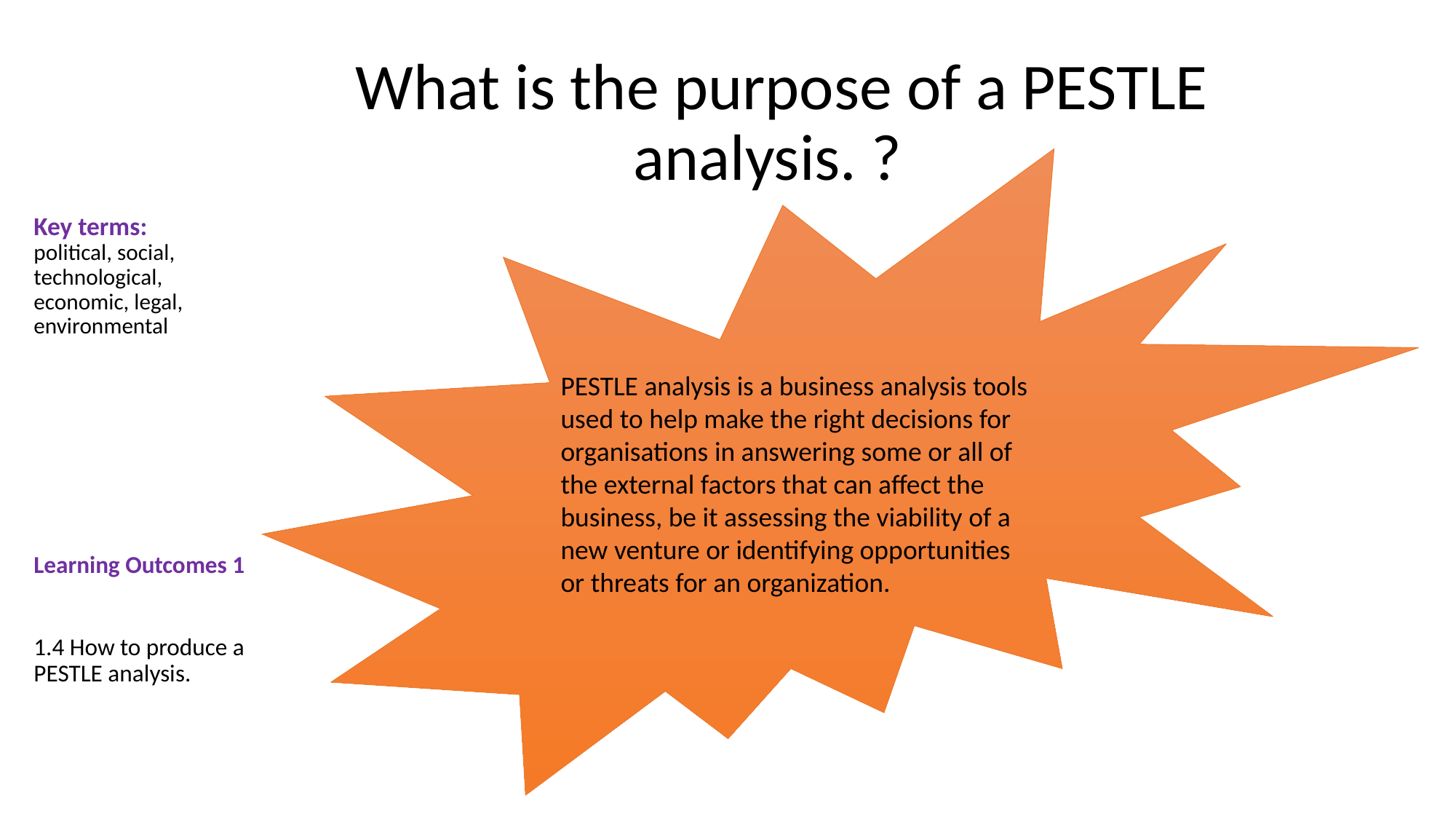

What is the purpose of a PESTLE analysis. ?

Key terms:
political, social, technological, economic, legal, environmental

Learning Outcomes 1

1.4 How to produce a PESTLE analysis.

PESTLE analysis is a business analysis tools used to help make the right decisions for organisations in answering some or all of the external factors that can affect the business, be it assessing the viability of a new venture or identifying opportunities or threats for an organization.